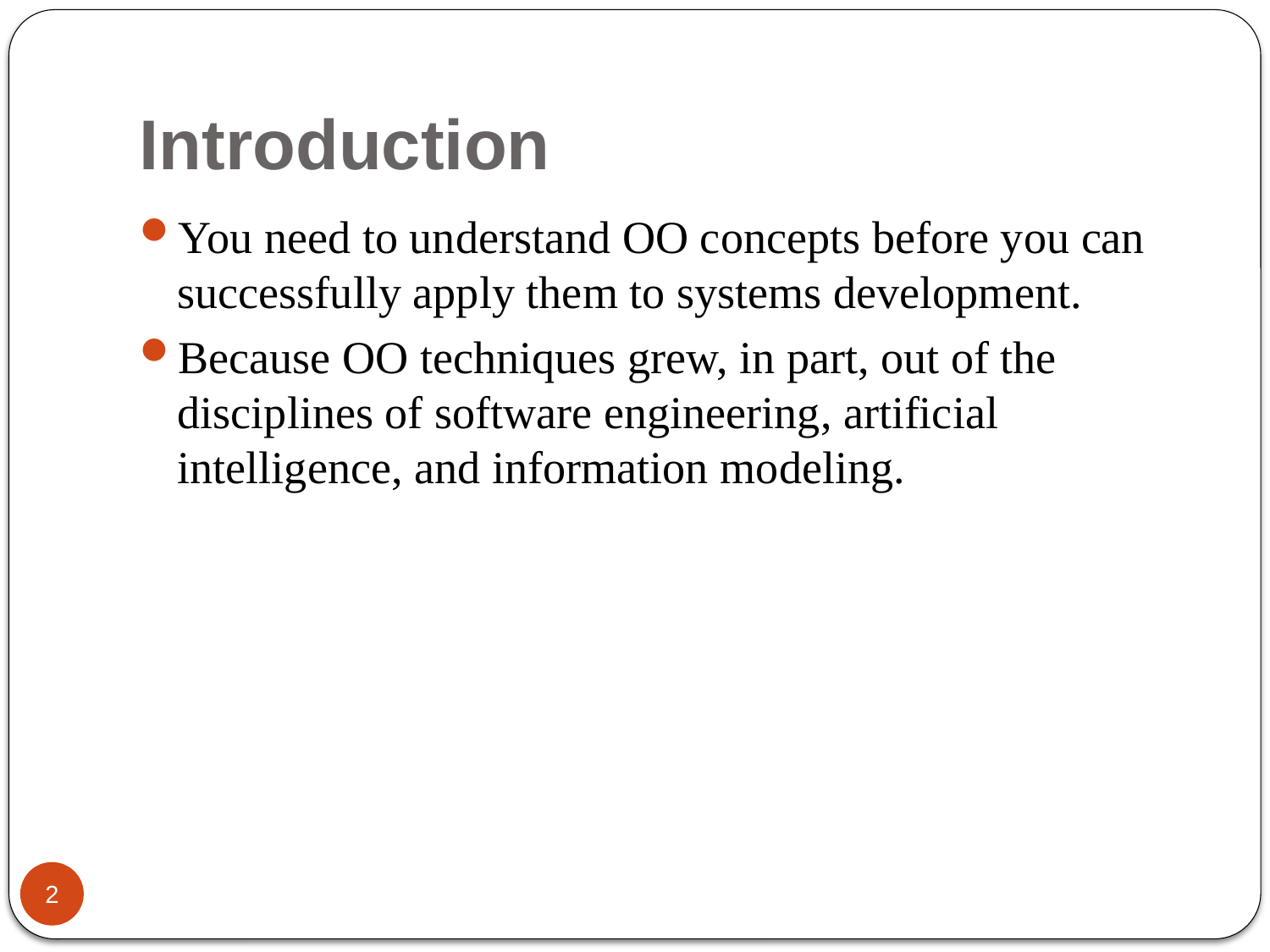

# Introduction
You need to understand OO concepts before you can successfully apply them to systems development.
Because OO techniques grew, in part, out of the disciplines of software engineering, artificial intelligence, and information modeling.
2